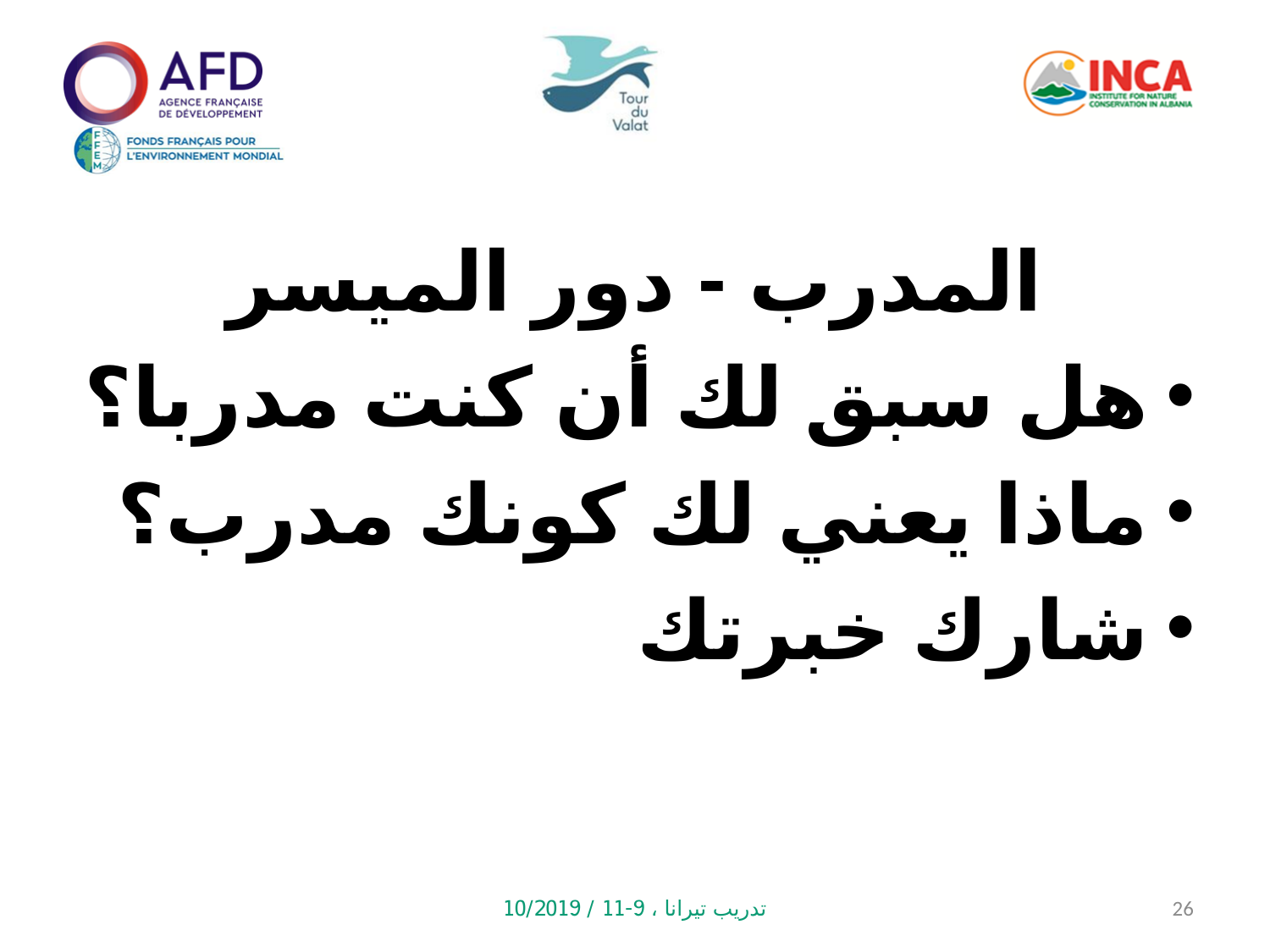

المدرب - دور الميسر
هل سبق لك أن كنت مدربا؟
ماذا يعني لك كونك مدرب؟
شارك خبرتك
تدريب تيرانا ، 9-11 / 10/2019
26